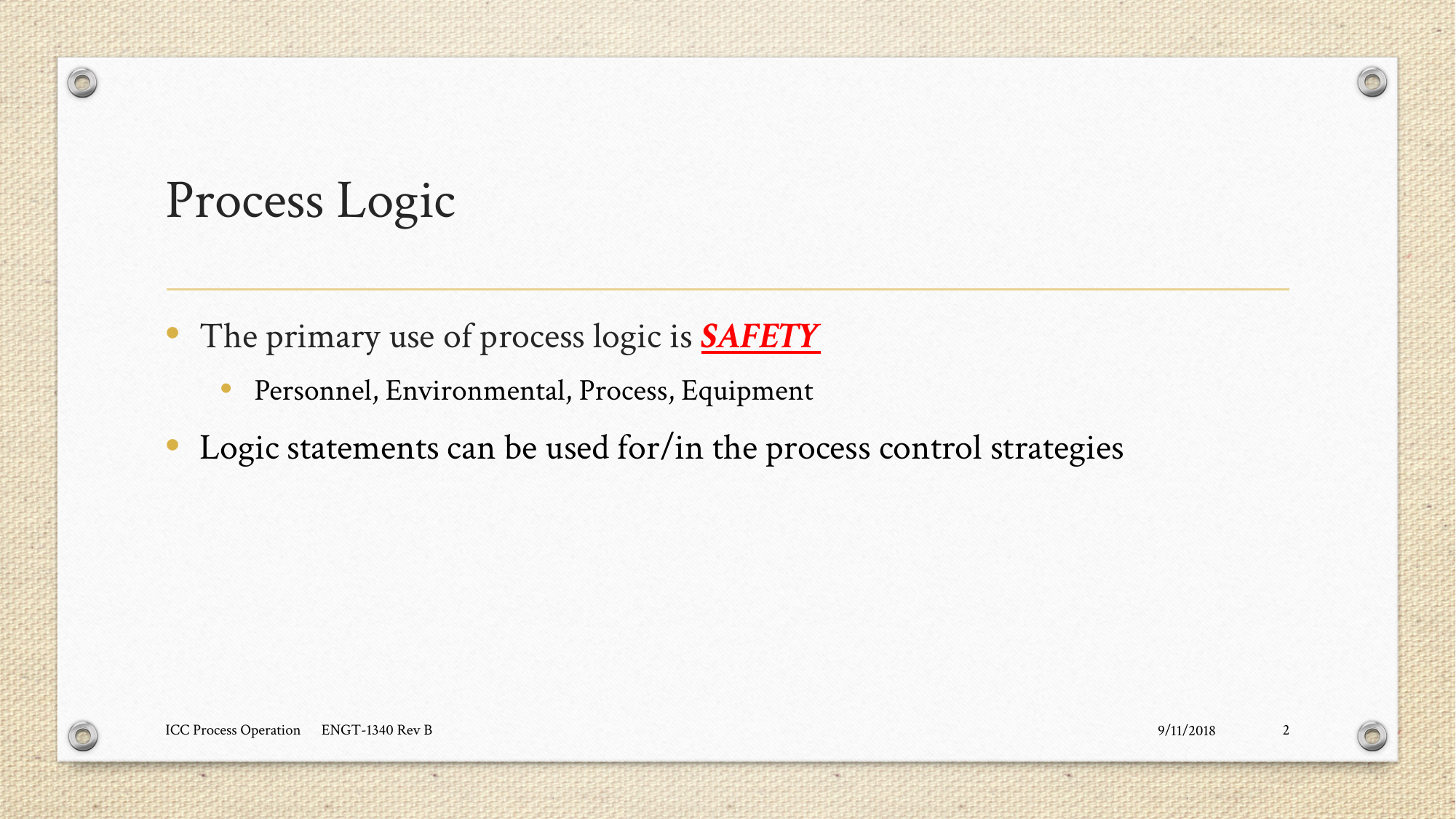

# Process Logic
The primary use of process logic is SAFETY
Personnel, Environmental, Process, Equipment
Logic statements can be used for/in the process control strategies

ICC Process Operation      ENGT-1340 Rev B
9/11/2018
2